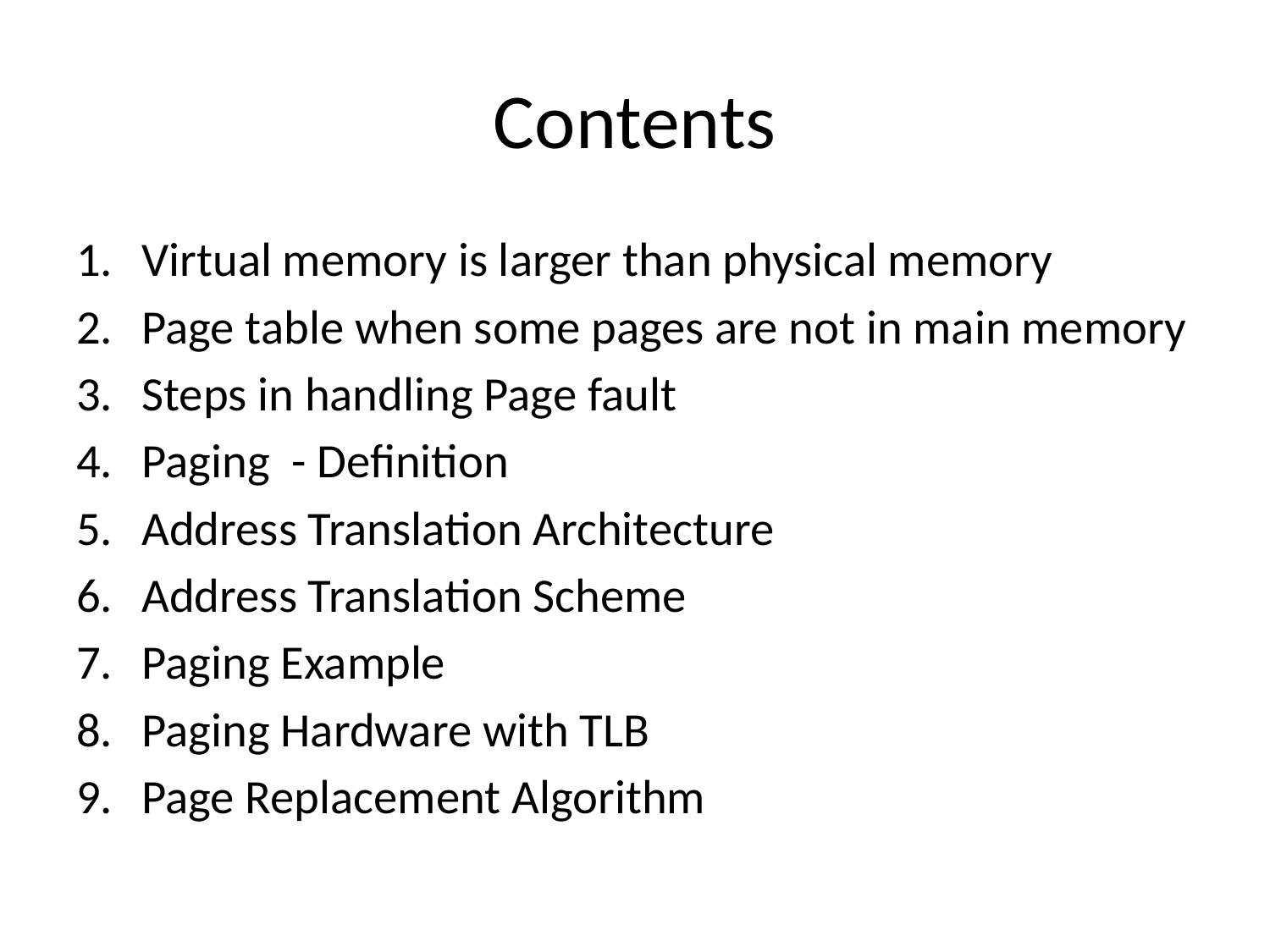

# Contents
Virtual memory is larger than physical memory
Page table when some pages are not in main memory
Steps in handling Page fault
Paging  - Definition
Address Translation Architecture
Address Translation Scheme
Paging Example
Paging Hardware with TLB
Page Replacement Algorithm